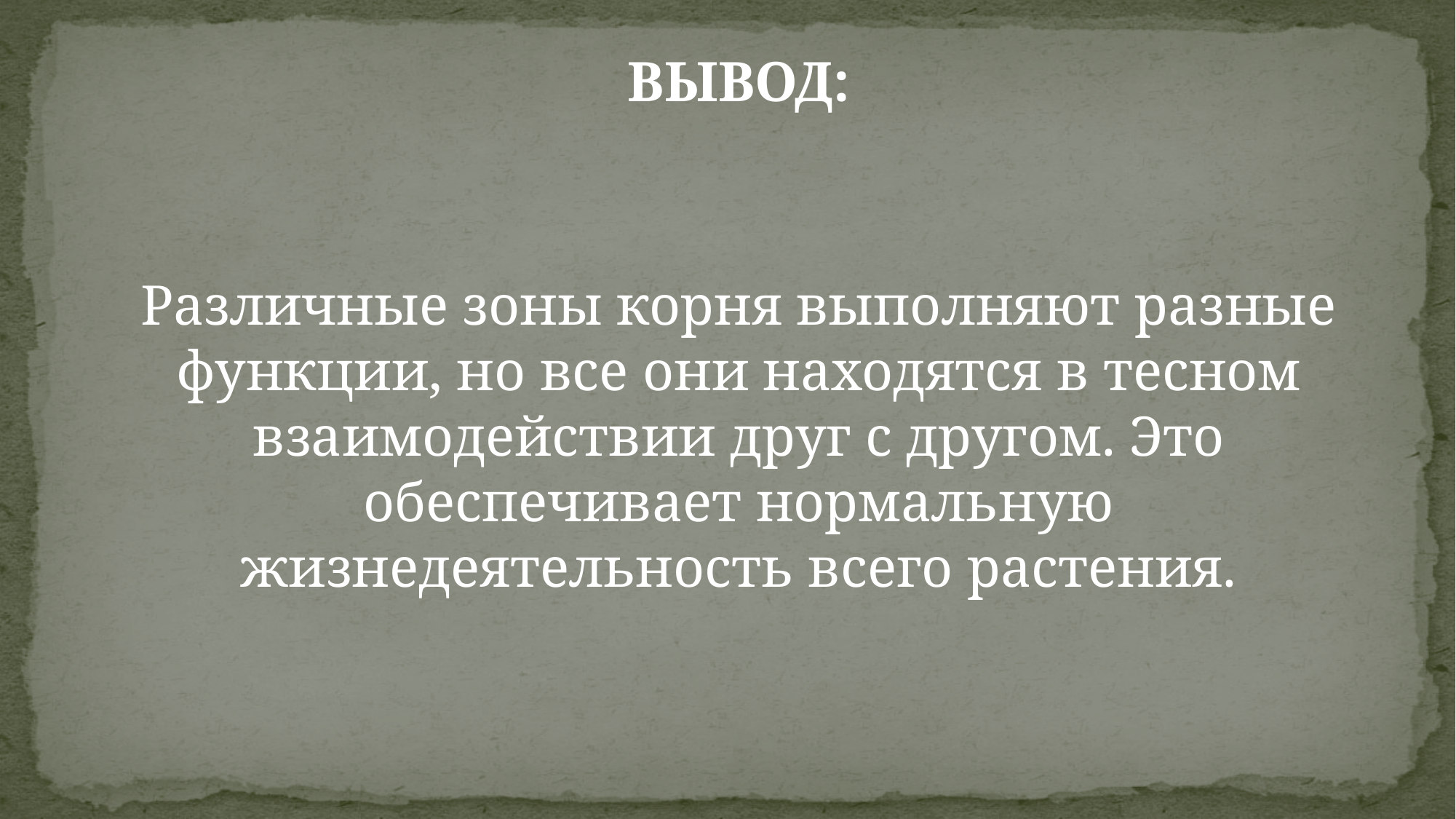

ВЫВОД:

Различные зоны корня выполняют разные функции, но все они находятся в тесном взаимодействии друг с другом. Это обеспечивает нормальную жизнедеятельность всего растения.